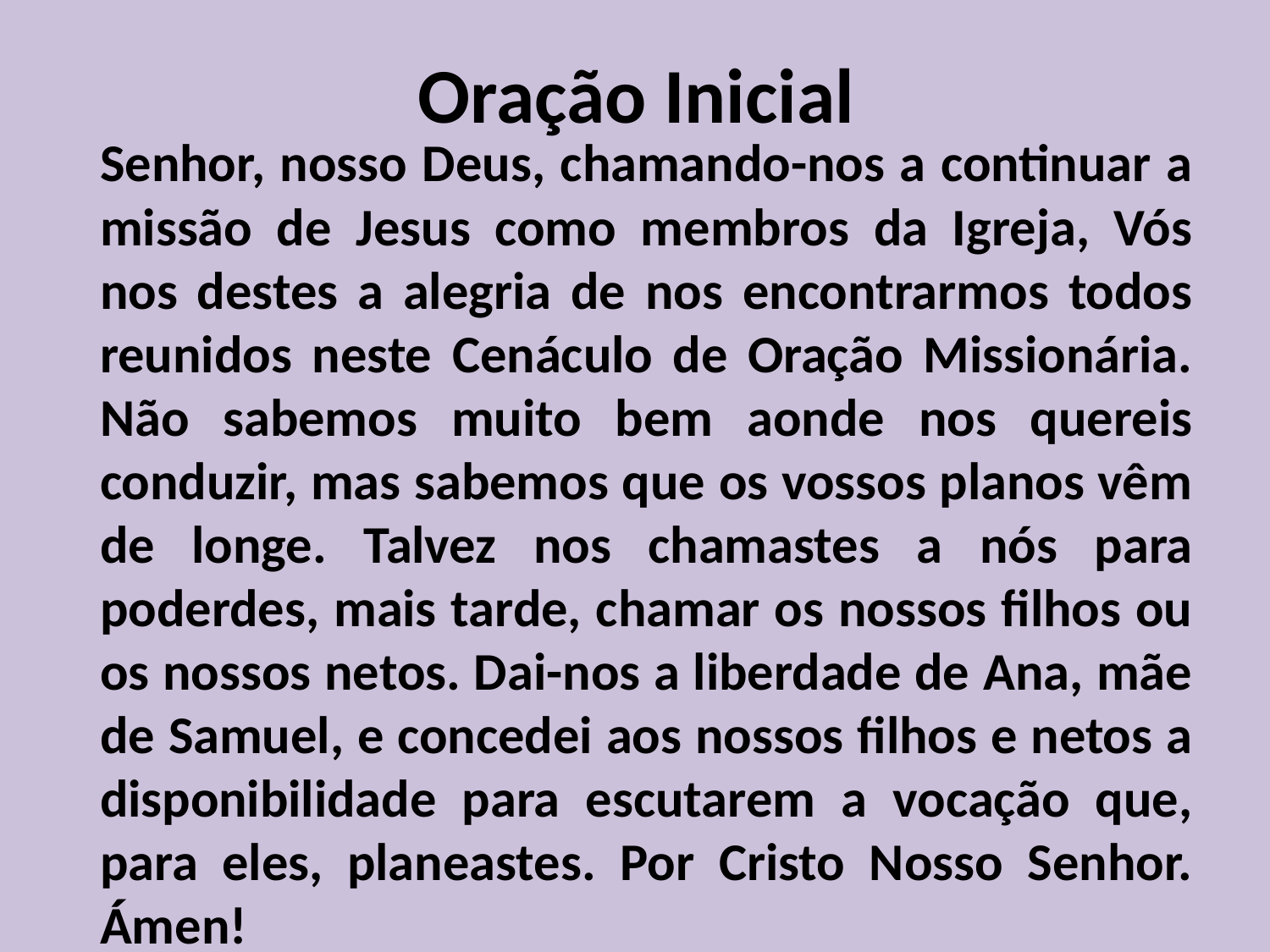

# Oração Inicial
	Senhor, nosso Deus, chamando-nos a continuar a missão de Jesus como membros da Igreja, Vós nos destes a alegria de nos encontrarmos todos reunidos neste Cenáculo de Oração Missionária. Não sabemos muito bem aonde nos quereis conduzir, mas sabemos que os vossos planos vêm de longe. Talvez nos chamastes a nós para poderdes, mais tarde, chamar os nossos filhos ou os nossos netos. Dai-nos a liberdade de Ana, mãe de Samuel, e concedei aos nossos filhos e netos a disponibilidade para escutarem a vocação que, para eles, planeastes. Por Cristo Nosso Senhor. Ámen!